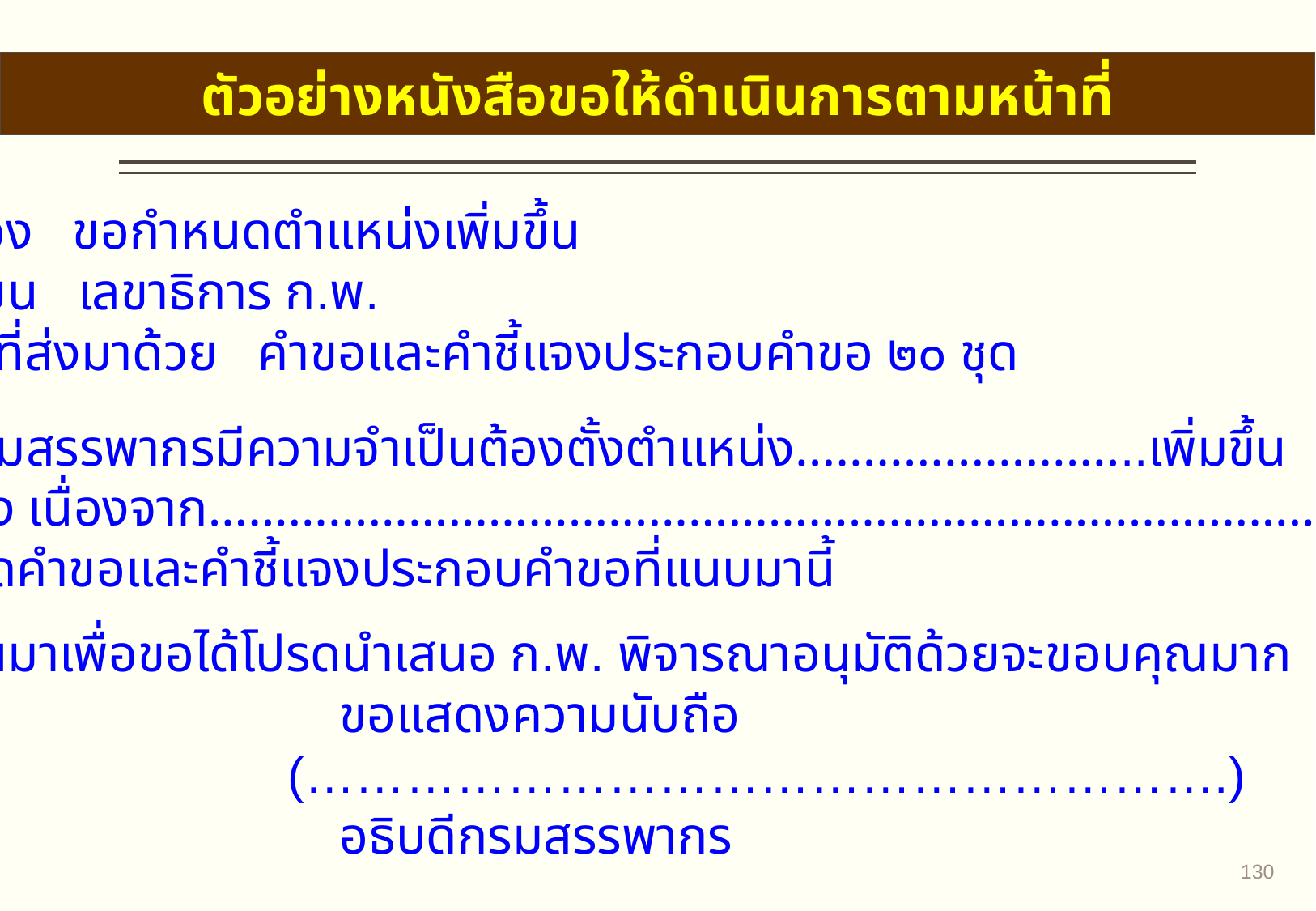

ตัวอย่างหนังสือขอให้ดำเนินการตามหน้าที่
เรื่อง   ขอกำหนดตำแหน่งเพิ่มขึ้น
เรียน   เลขาธิการ ก.พ.
สิ่งที่ส่งมาด้วย   คำขอและคำชี้แจงประกอบคำขอ ๒๐ ชุด
	ด้วยกรมสรรพากรมีความจำเป็นต้องตั้งตำแหน่ง……………………..เพิ่มขึ้น
อีก ๑ ตำแหน่ง เนื่องจาก…………………………………………………………………………………………….
ดังรายละเอียดคำขอและคำชี้แจงประกอบคำขอที่แนบมานี้
	จึงเรียนมาเพื่อขอได้โปรดนำเสนอ ก.พ. พิจารณาอนุมัติด้วยจะขอบคุณมาก
					ขอแสดงความนับถือ
				     (……………………………………………….)
					อธิบดีกรมสรรพากร
130